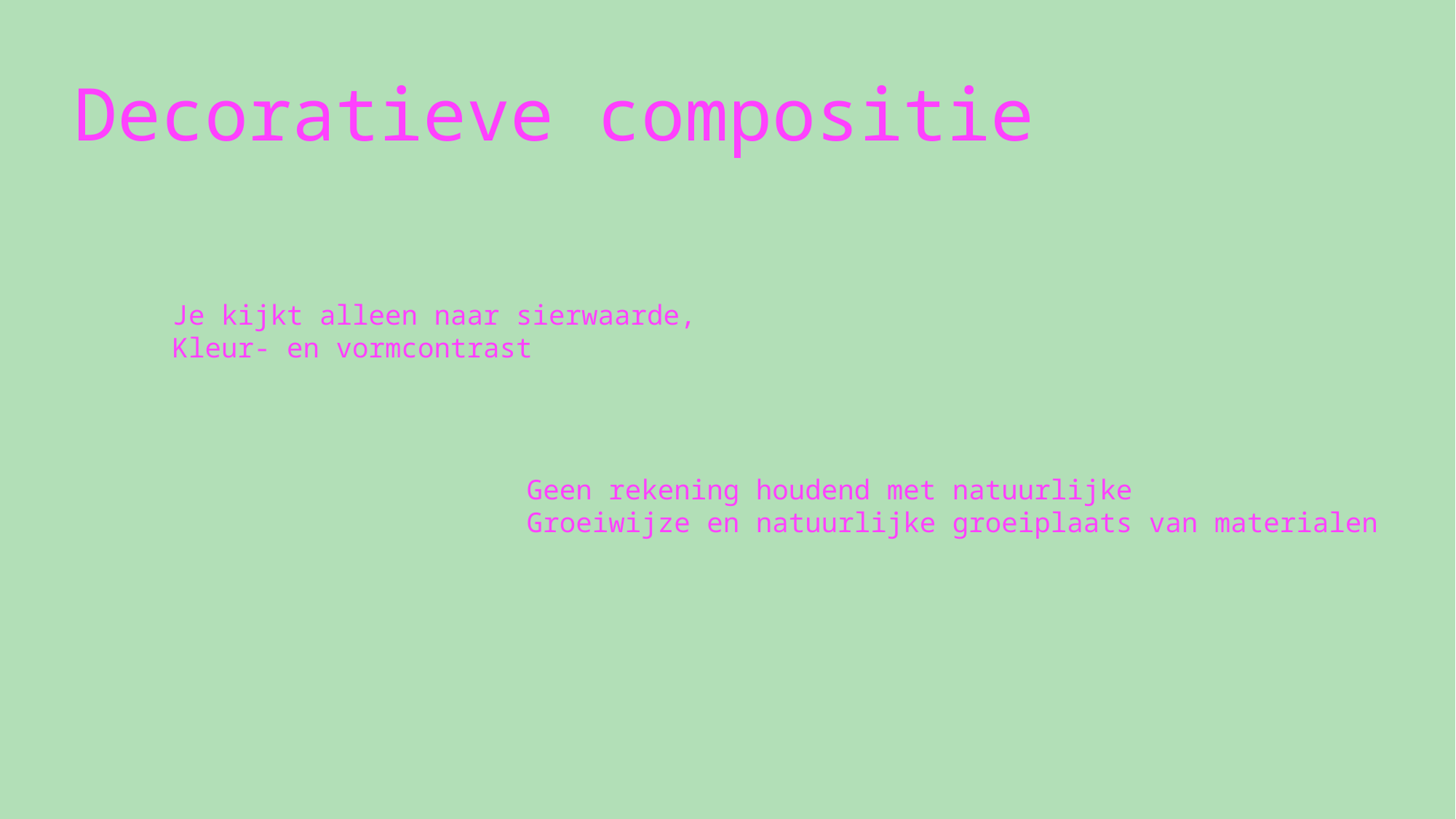

Decoratieve compositie

Je kijkt alleen naar sierwaarde,
Kleur- en vormcontrast
Geen rekening houdend met natuurlijke
Groeiwijze en natuurlijke groeiplaats van materialen